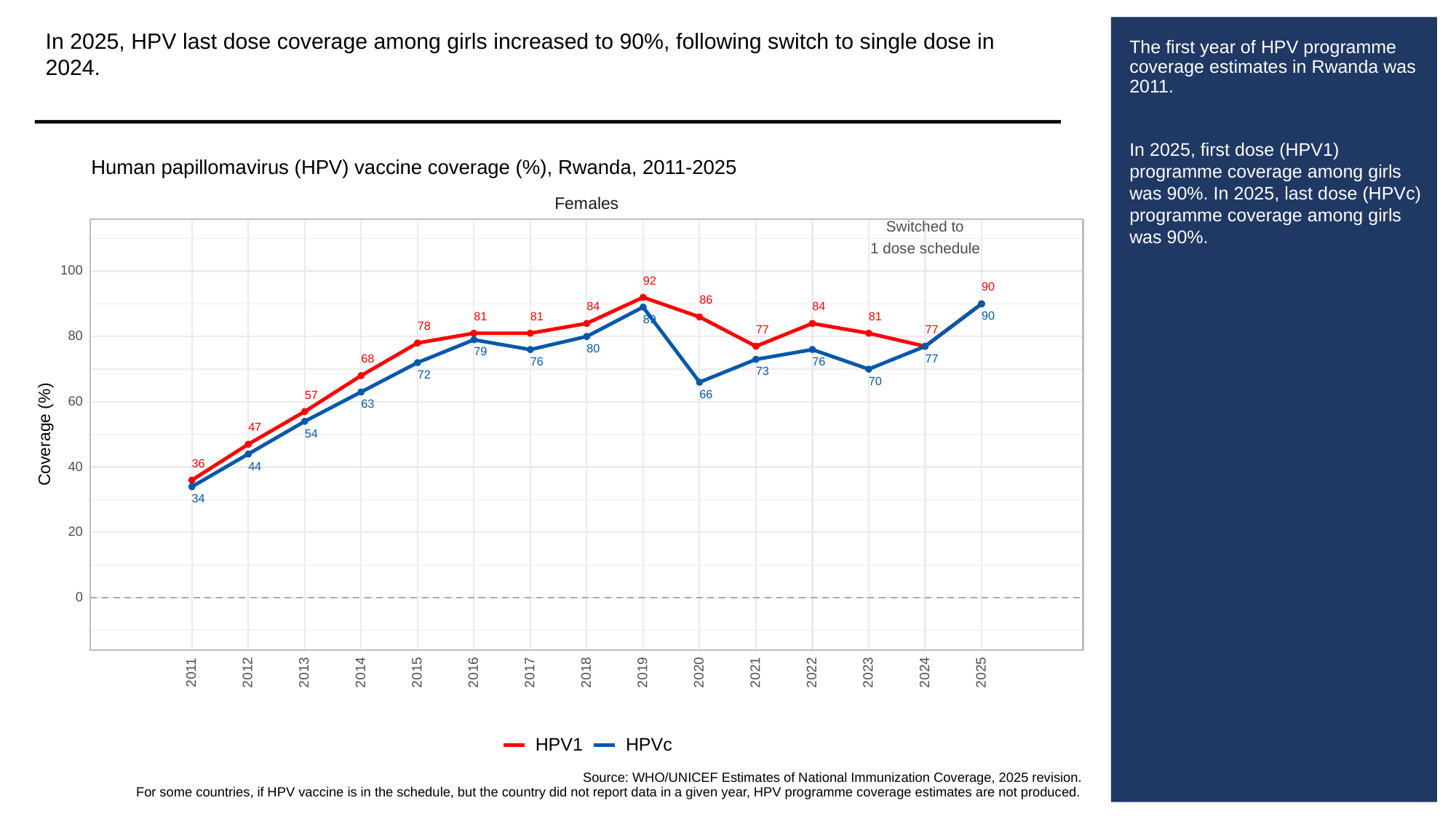

In 2025, HPV last dose coverage among girls increased to 90%, following switch to single dose in 2024.
# The first year of HPV programme coverage estimates in Rwanda was 2011.

In 2025, first dose (HPV1) programme coverage among girls was 90%. In 2025, last dose (HPVc) programme coverage among girls was 90%.

Human papillomavirus (HPV) vaccine coverage (%), Rwanda, 2011-2025
Females

Switched to

1 dose schedule
100

92
90

86

84
84

90
81
81
81

89

78
77
77

80

80

79
77
68

76
76

73

72

70

66
57
60
63

47
Coverage (%)
54

36
40
44

34

20

0

2013
2023
2011
2012
2014
2015
2016
2017
2018
2019
2020
2021
2022
2024
2025
HPVc
HPV1

Source: WHO/UNICEF Estimates of National Immunization Coverage, 2025 revision.
For some countries, if HPV vaccine is in the schedule, but the country did not report data in a given year, HPV programme coverage estimates are not produced.